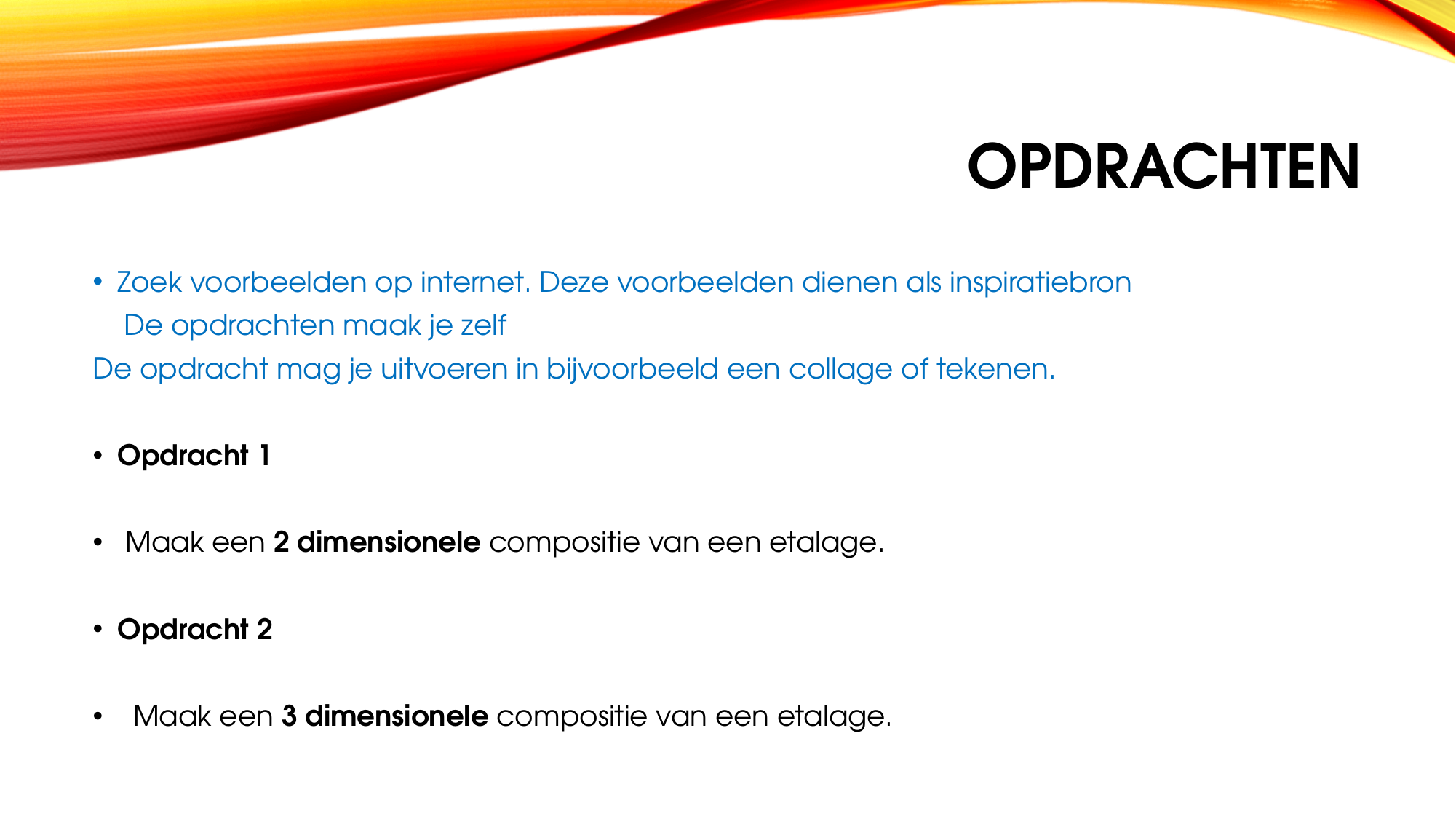

# opdrachten
Zoek voorbeelden op internet. Deze voorbeelden dienen als inspiratiebron
    De opdrachten maak je zelf
De opdracht mag je uitvoeren in bijvoorbeeld een collage of tekenen.

Opdracht 1

 Maak een 2 dimensionele compositie van een etalage.

Opdracht 2

  Maak een 3 dimensionele compositie van een etalage.